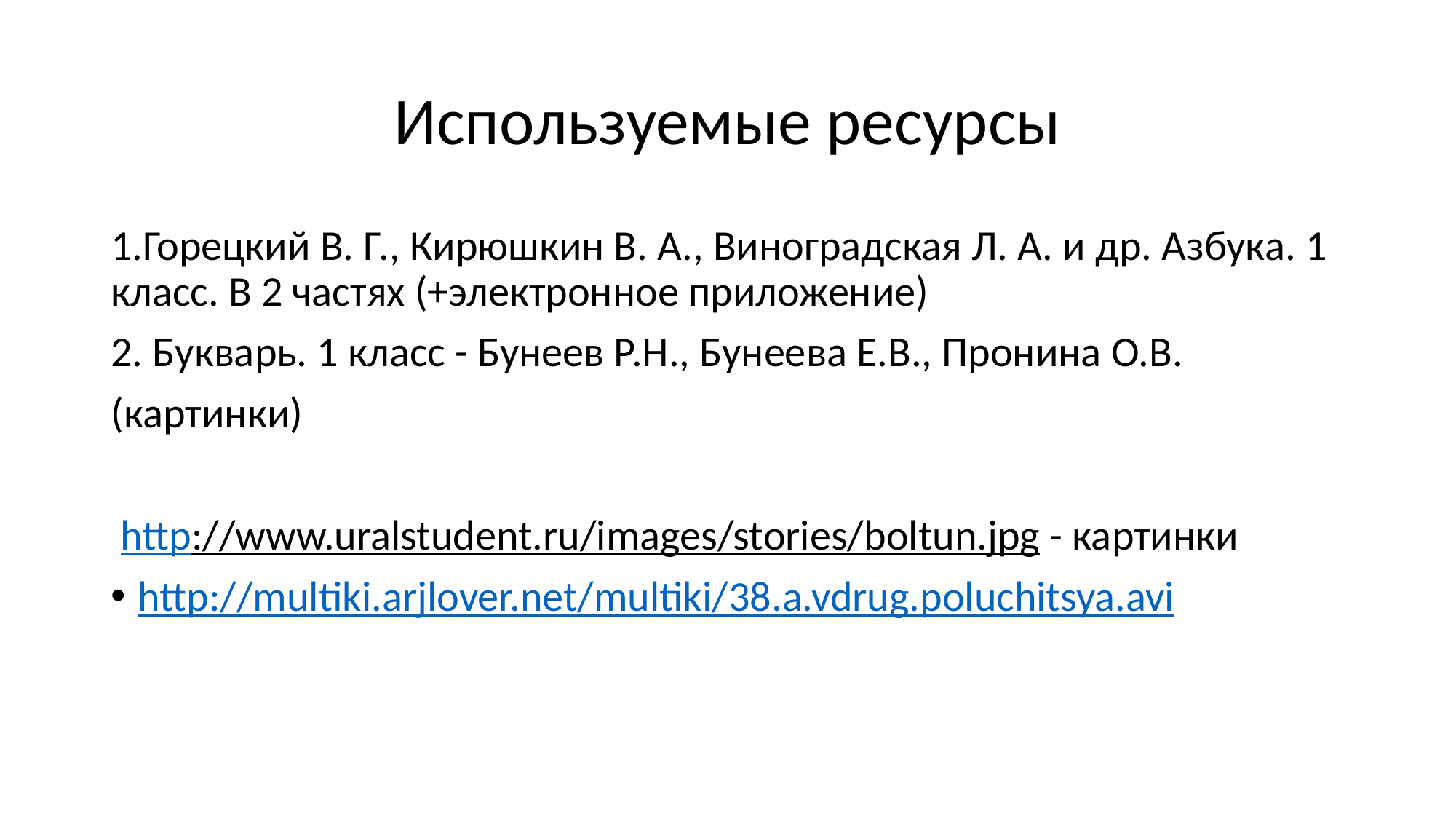

# Используемые ресурсы
1.Горецкий В. Г., Кирюшкин В. А., Виноградская Л. А. и др. Азбука. 1 класс. В 2 частях (+электронное приложение)
2. Букварь. 1 класс - Бунеев Р.Н., Бунеева Е.В., Пронина О.В.
(картинки)

 http://www.uralstudent.ru/images/stories/boltun.jpg - картинки
http://multiki.arjlover.net/multiki/38.a.vdrug.poluchitsya.avi